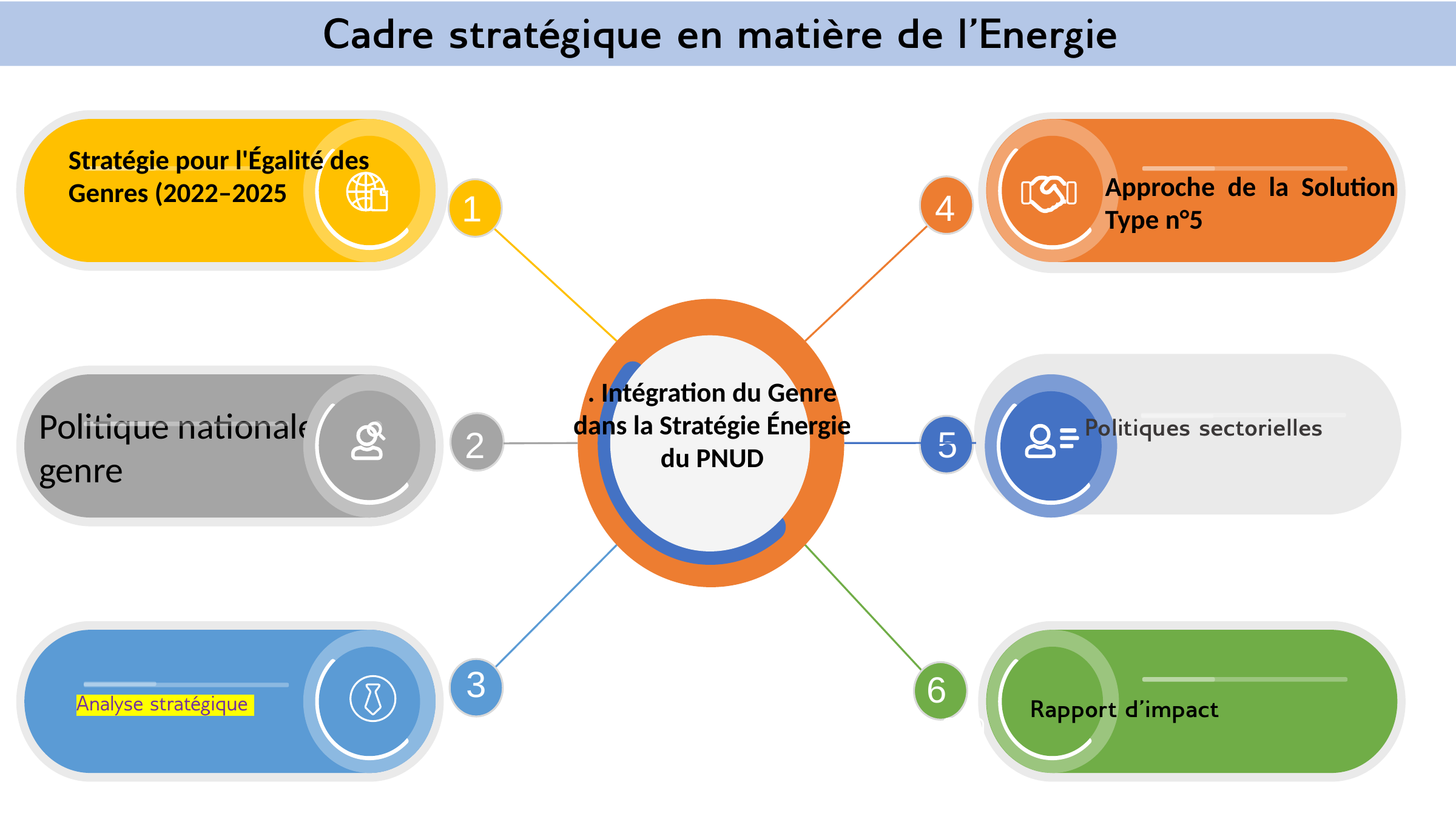

# Cadre stratégique en matière de l’Energie

Stratégie pour l'Égalité des Genres (2022–2025

Approche de la Solution Type n°5

4
1

Politique nationale du genre

. Intégration du Genre dans la Stratégie Énergie du PNUD

Politiques sectorielles

5

2

Analyse stratégique

Rapport d’impact

3

6